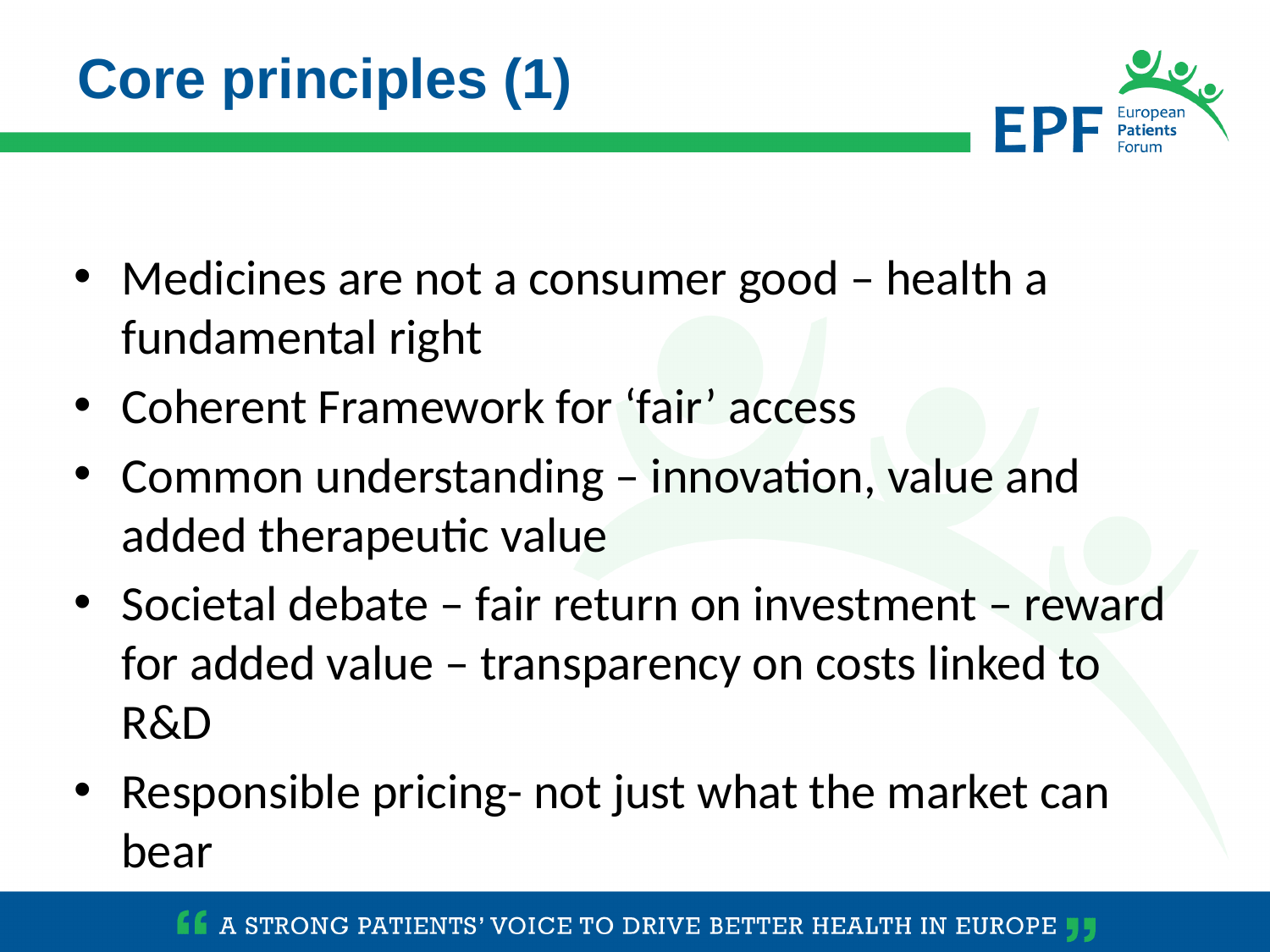

Core principles (1)

Medicines are not a consumer good – health a fundamental right
Coherent Framework for ‘fair’ access
Common understanding – innovation, value and added therapeutic value
Societal debate – fair return on investment – reward for added value – transparency on costs linked to R&D
Responsible pricing- not just what the market can bear